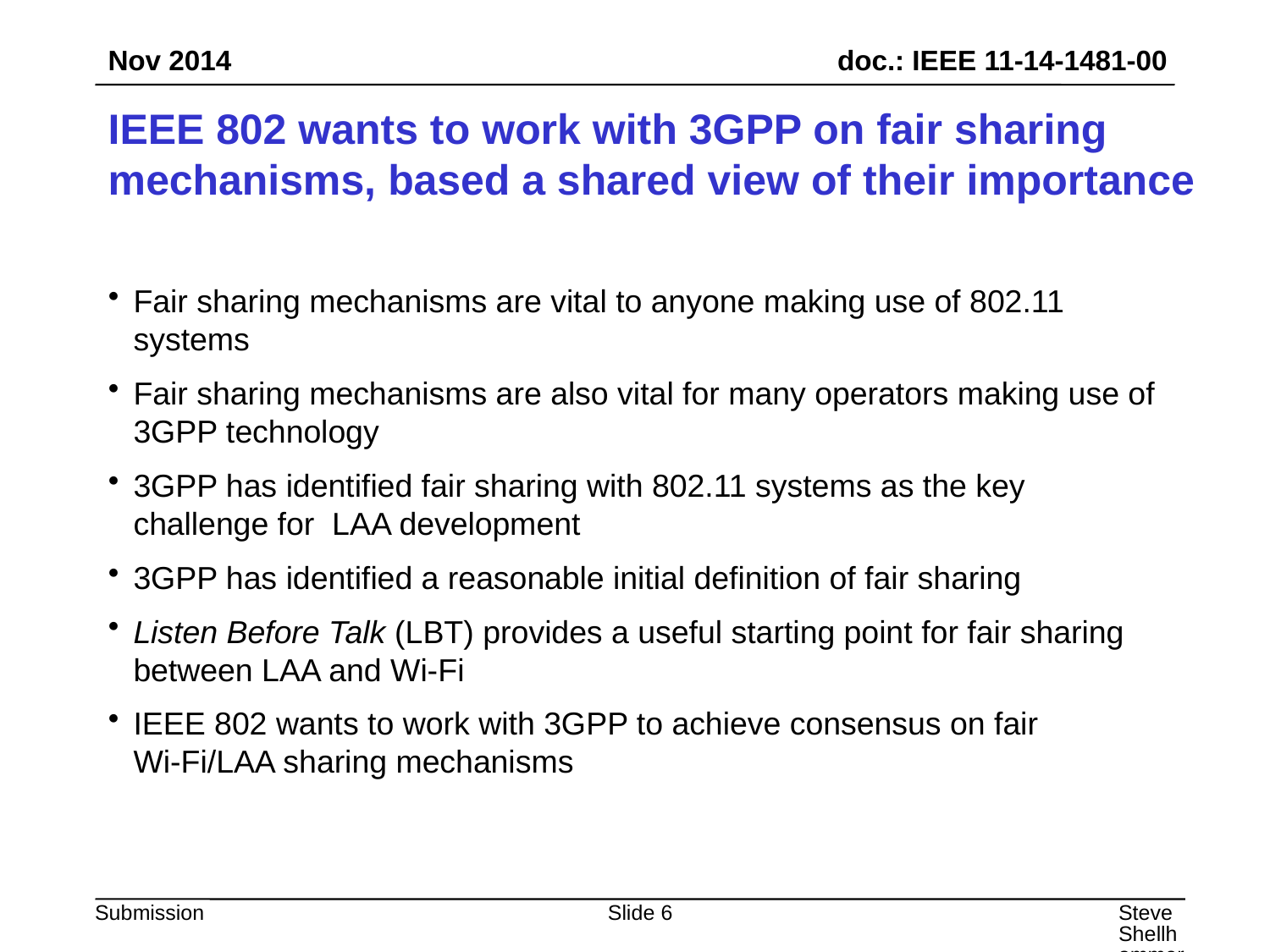

Nov 2014
# IEEE 802 wants to work with 3GPP on fair sharing mechanisms, based a shared view of their importance
Fair sharing mechanisms are vital to anyone making use of 802.11 systems
Fair sharing mechanisms are also vital for many operators making use of 3GPP technology
3GPP has identified fair sharing with 802.11 systems as the key challenge for  LAA development
3GPP has identified a reasonable initial definition of fair sharing
Listen Before Talk (LBT) provides a useful starting point for fair sharing between LAA and Wi-Fi
IEEE 802 wants to work with 3GPP to achieve consensus on fair Wi-Fi/LAA sharing mechanisms

Slide 6
Steve Shellhammer, Qualcomm